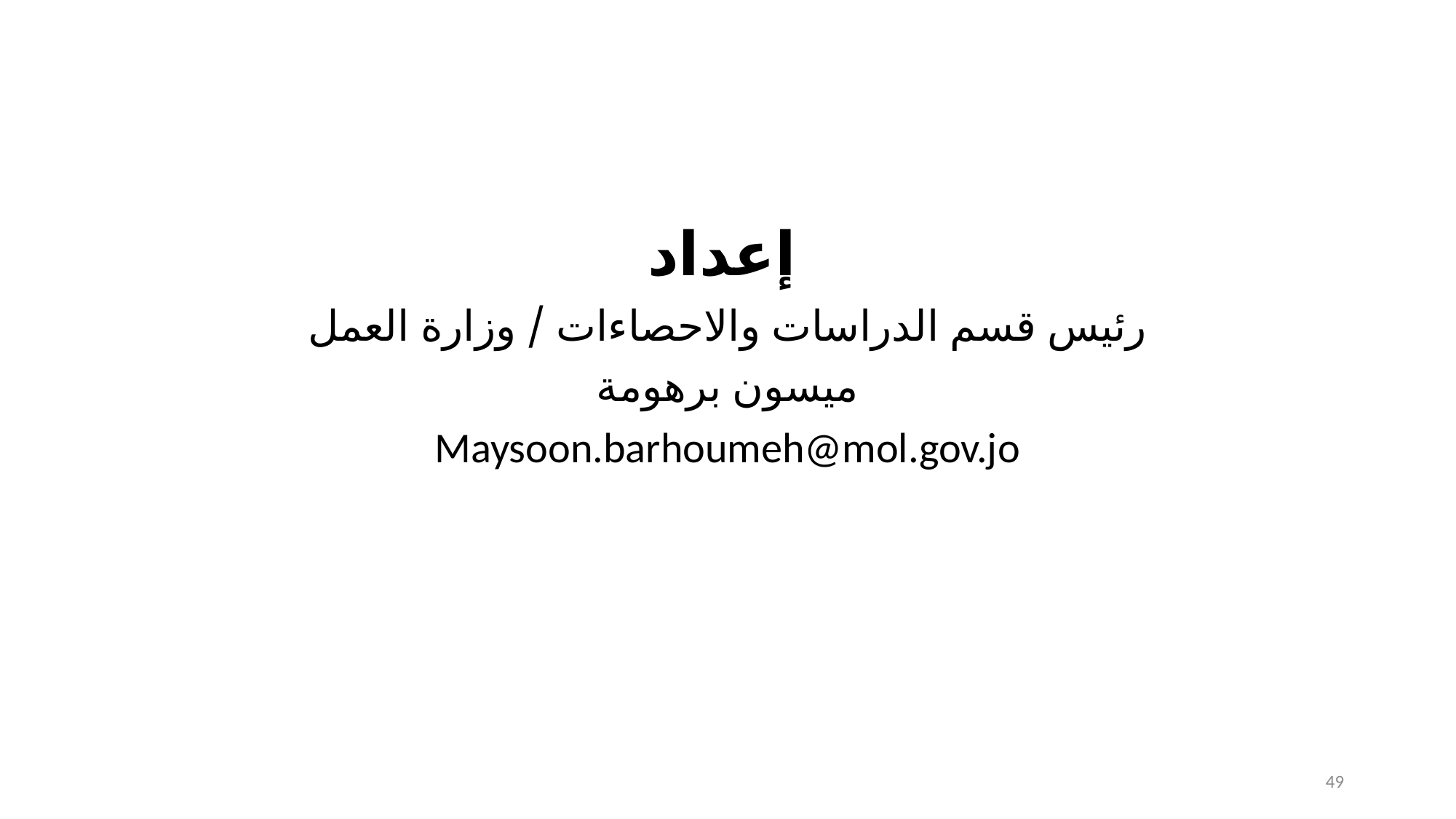

إعداد
رئيس قسم الدراسات والاحصاءات / وزارة العمل
ميسون برهومة
Maysoon.barhoumeh@mol.gov.jo
49